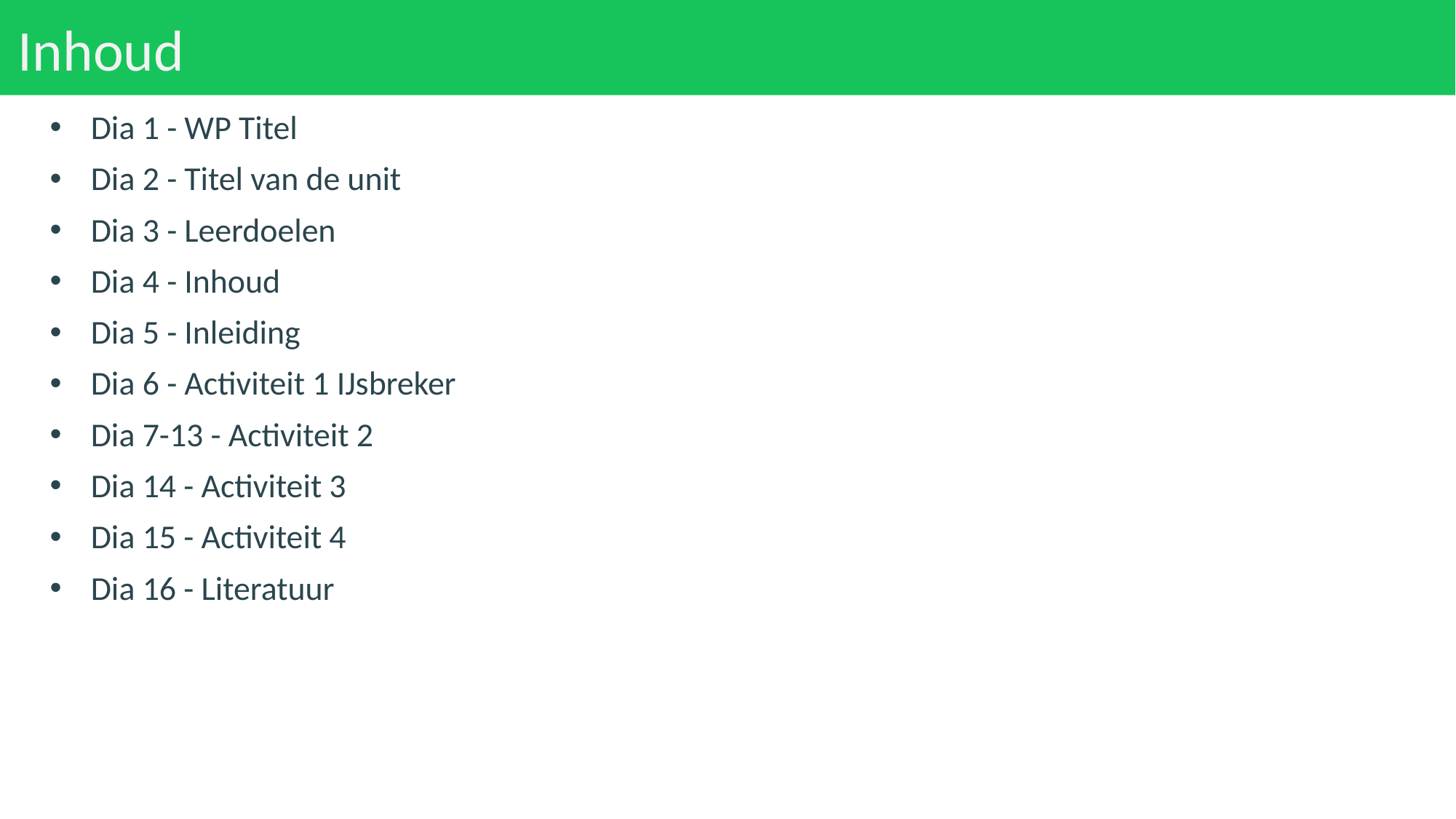

# Inhoud
Dia 1 - WP Titel
Dia 2 - Titel van de unit
Dia 3 - Leerdoelen
Dia 4 - Inhoud
Dia 5 - Inleiding
Dia 6 - Activiteit 1 IJsbreker
Dia 7-13 - Activiteit 2
Dia 14 - Activiteit 3
Dia 15 - Activiteit 4
Dia 16 - Literatuur